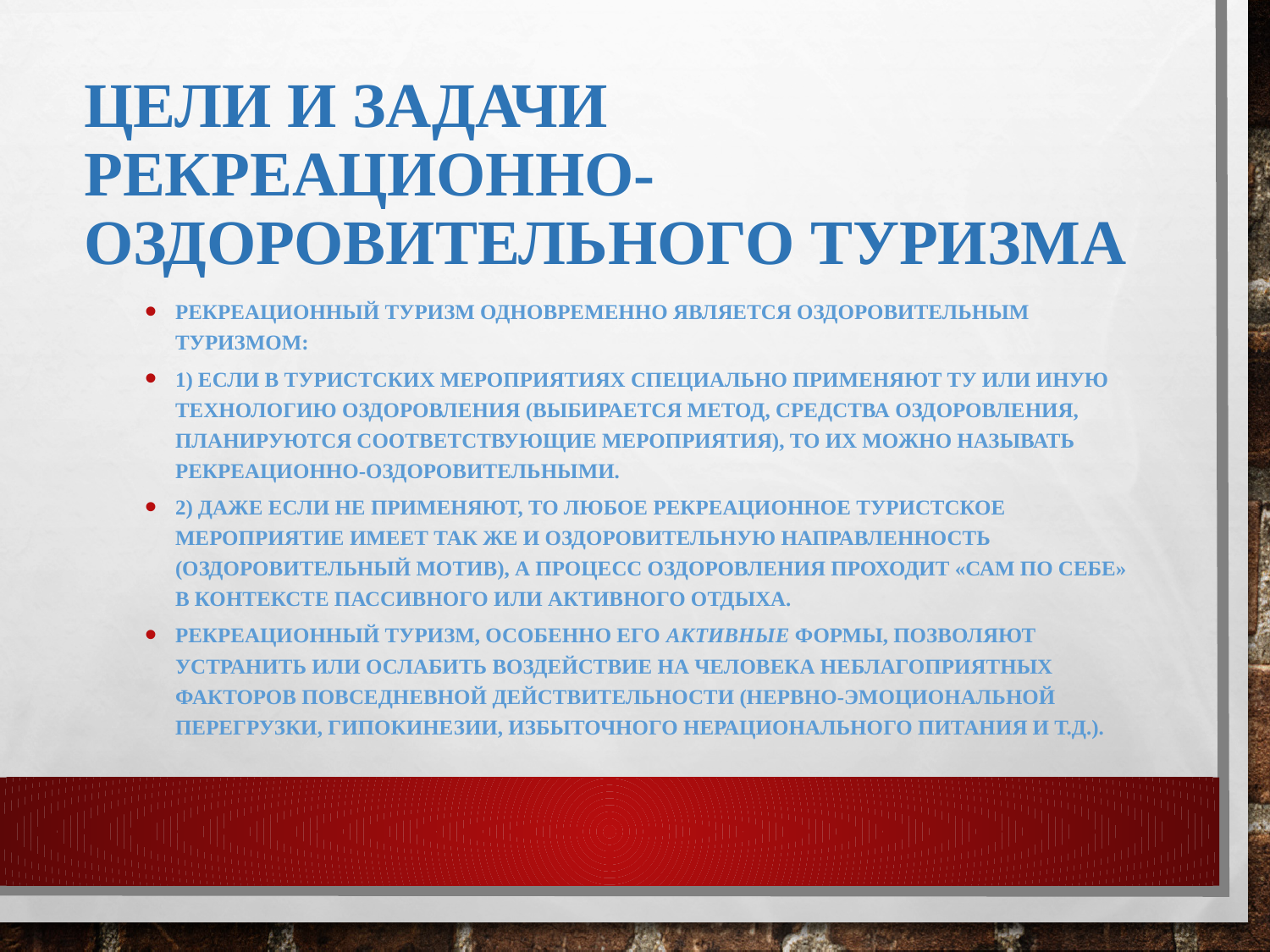

# Цели и задачи рекреационно-оздоровительного туризма
Рекреационный туризм одновременно является оздоровительным туризмом:
1) Если в туристских мероприятиях специально применяют ту или иную технологию оздоровления (выбирается метод, средства оздоровления, планируются соответствующие мероприятия), то их можно называть рекреационно-оздоровительными.
2) Даже если не применяют, то любое рекреационное туристское мероприятие имеет так же и оздоровительную направленность (оздоровительный мотив), а процесс оздоровления проходит «сам по себе» в контексте пассивного или активного отдыха.
Рекреационный туризм, особенно его активные формы, позволяют устранить или ослабить воздействие на человека неблагоприятных факторов повседневной действительности (нервно-эмоциональной перегрузки, гипокинезии, избыточного нерационального питания и т.д.).